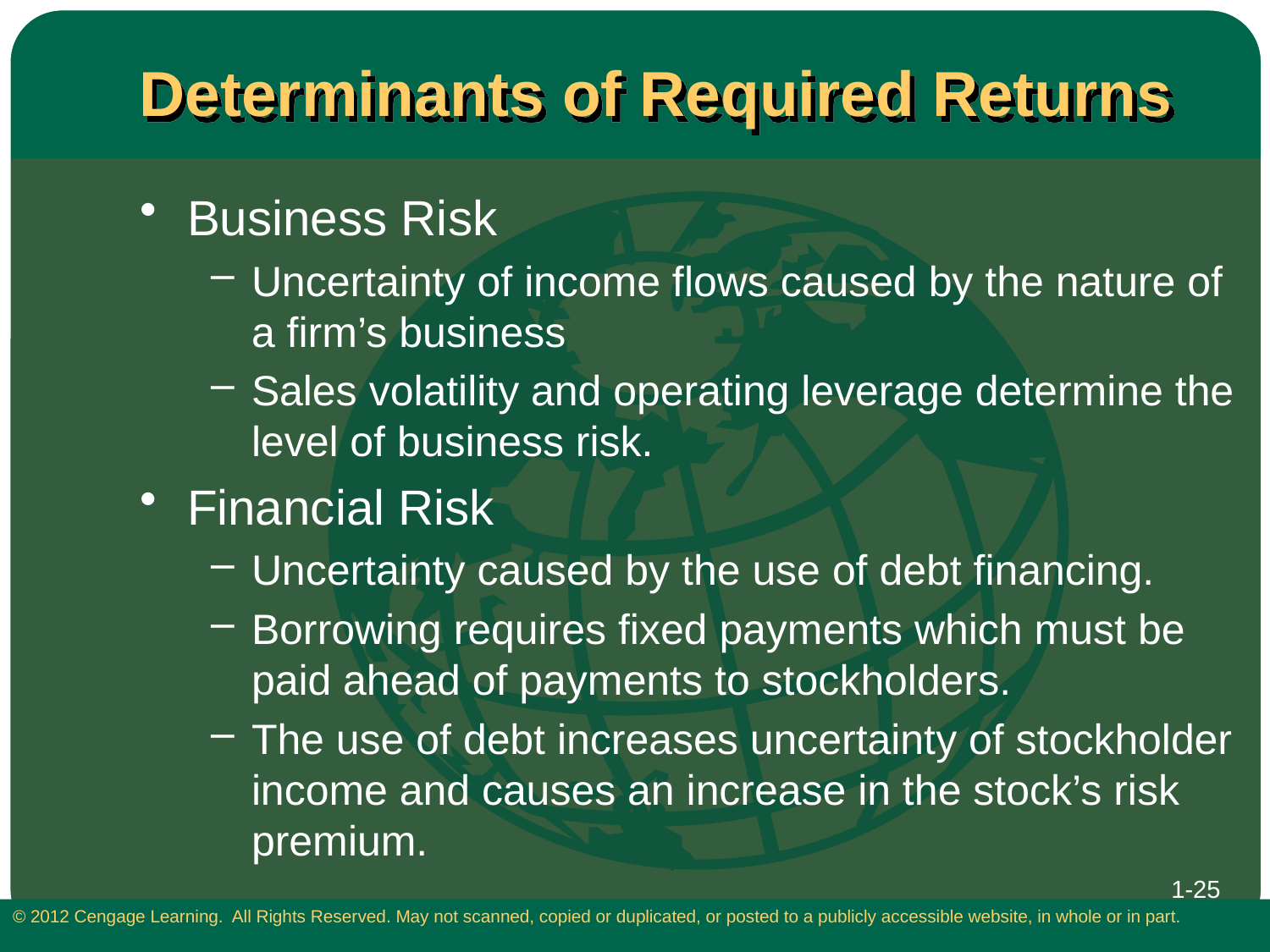

# Determinants of Required Returns
Business Risk
Uncertainty of income flows caused by the nature of a firm’s business
Sales volatility and operating leverage determine the level of business risk.
Financial Risk
Uncertainty caused by the use of debt financing.
Borrowing requires fixed payments which must be paid ahead of payments to stockholders.
The use of debt increases uncertainty of stockholder income and causes an increase in the stock’s risk premium.
1-25
© 2012 Cengage Learning.  All Rights Reserved. May not scanned, copied or duplicated, or posted to a publicly accessible website, in whole or in part.